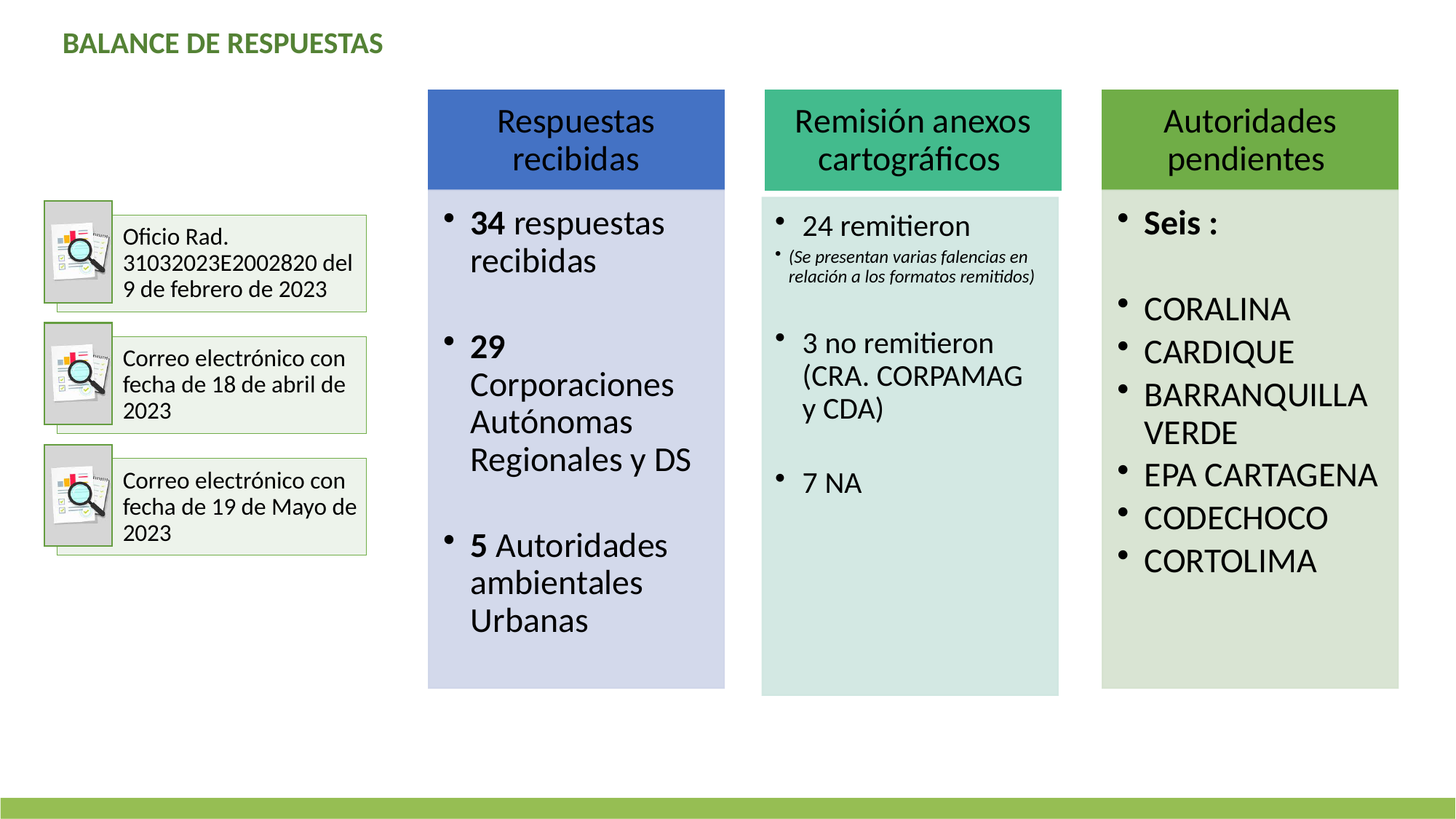

BALANCE DE RESPUESTAS
Respuestas recibidas
34 respuestas recibidas

29 Corporaciones Autónomas Regionales y DS

5 Autoridades ambientales Urbanas
Remisión anexos cartográficos
24 remitieron
(Se presentan varias falencias en relación a los formatos remitidos)

3 no remitieron (CRA. CORPAMAG y CDA)

7 NA
Autoridades pendientes
Seis :

CORALINA
CARDIQUE
BARRANQUILLA VERDE
EPA CARTAGENA
CODECHOCO
CORTOLIMA
Oficio Rad. 31032023E2002820 del 9 de febrero de 2023
Correo electrónico con fecha de 18 de abril de 2023
Correo electrónico con fecha de 19 de Mayo de 2023